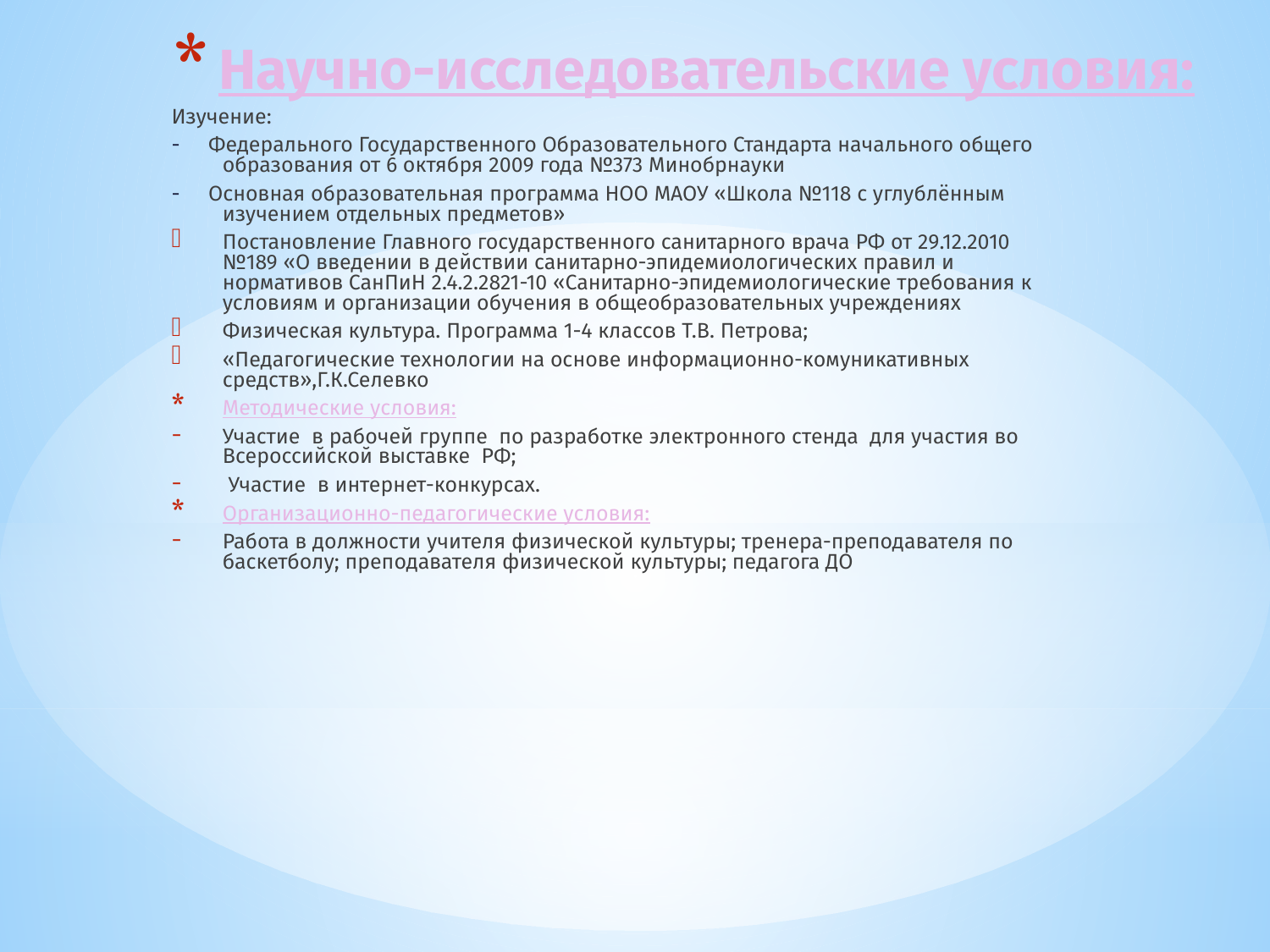

# Научно-исследовательские условия:
Изучение:
-     Федерального Государственного Образовательного Стандарта начального общего образования от 6 октября 2009 года №373 Минобрнауки
-     Основная образовательная программа НОО МАОУ «Школа №118 с углублённым изучением отдельных предметов»
Постановление Главного государственного санитарного врача РФ от 29.12.2010 №189 «О введении в действии санитарно-эпидемиологических правил и нормативов СанПиН 2.4.2.2821-10 «Санитарно-эпидемиологические требования к условиям и организации обучения в общеобразовательных учреждениях
Физическая культура. Программа 1-4 классов Т.В. Петрова;
«Педагогические технологии на основе информационно-комуникативных средств»,Г.К.Селевко
Методические условия:
Участие  в рабочей группе  по разработке электронного стенда  для участия во Всероссийской выставке  РФ;
 Участие  в интернет-конкурсах.
Организационно-педагогические условия:
Работа в должности учителя физической культуры; тренера-преподавателя по баскетболу; преподавателя физической культуры; педагога ДО